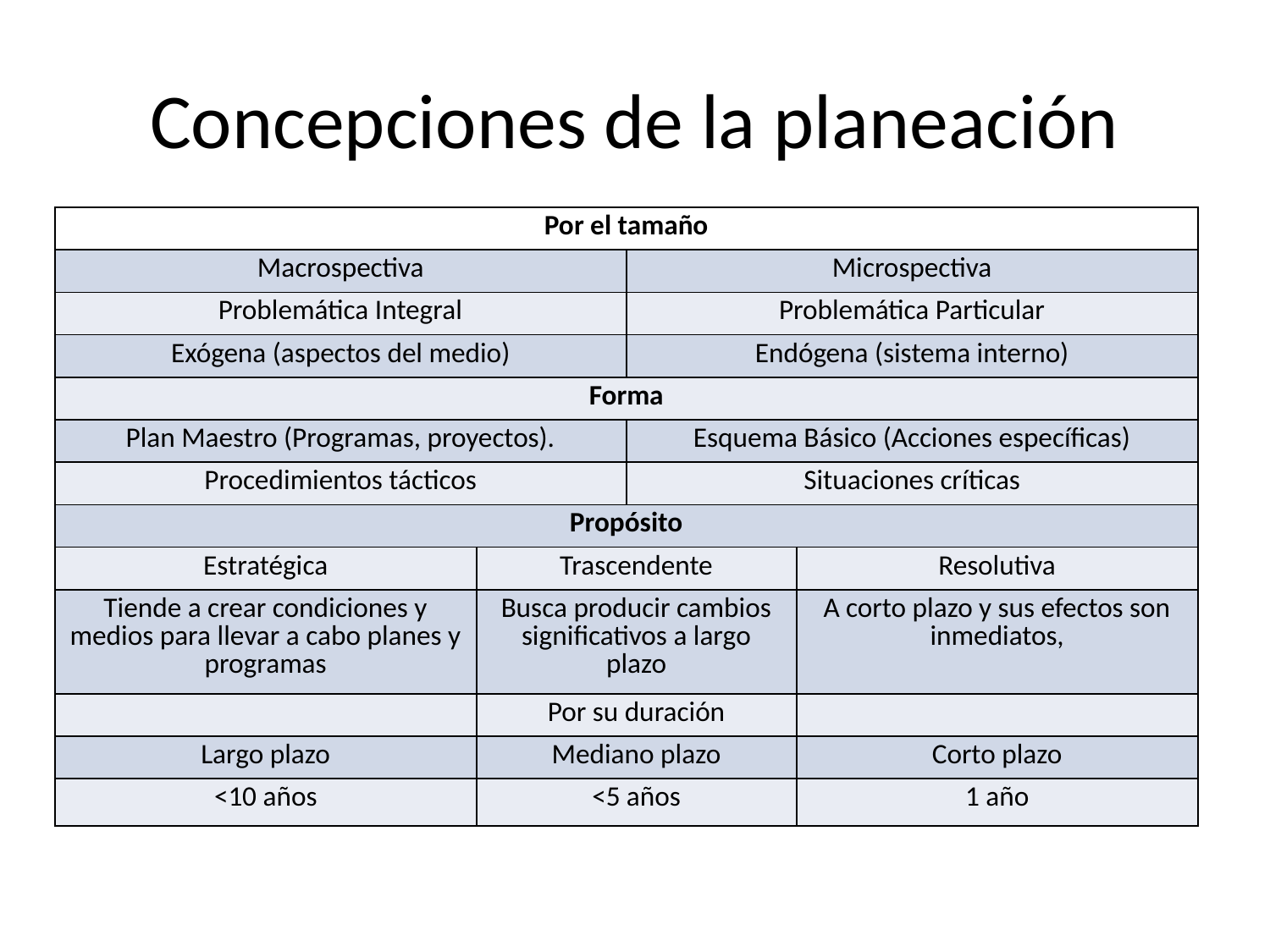

# Concepciones de la planeación
| Por el tamaño |  |  |  |
| --- | --- | --- | --- |
| Macrospectiva |  | Microspectiva |  |
| Problemática Integral |  | Problemática Particular |  |
| Exógena (aspectos del medio) |  | Endógena (sistema interno) |  |
| Forma |  |  |  |
| Plan Maestro (Programas, proyectos). |  | Esquema Básico (Acciones específicas) |  |
| Procedimientos tácticos |  | Situaciones críticas |  |
| Propósito |  |  |  |
| Estratégica | Trascendente |  | Resolutiva |
| Tiende a crear condiciones y medios para llevar a cabo planes y programas | Busca producir cambios significativos a largo plazo |  | A corto plazo y sus efectos son inmediatos, |
|  | Por su duración |  |  |
| Largo plazo | Mediano plazo |  | Corto plazo |
| <10 años | <5 años |  | 1 año |